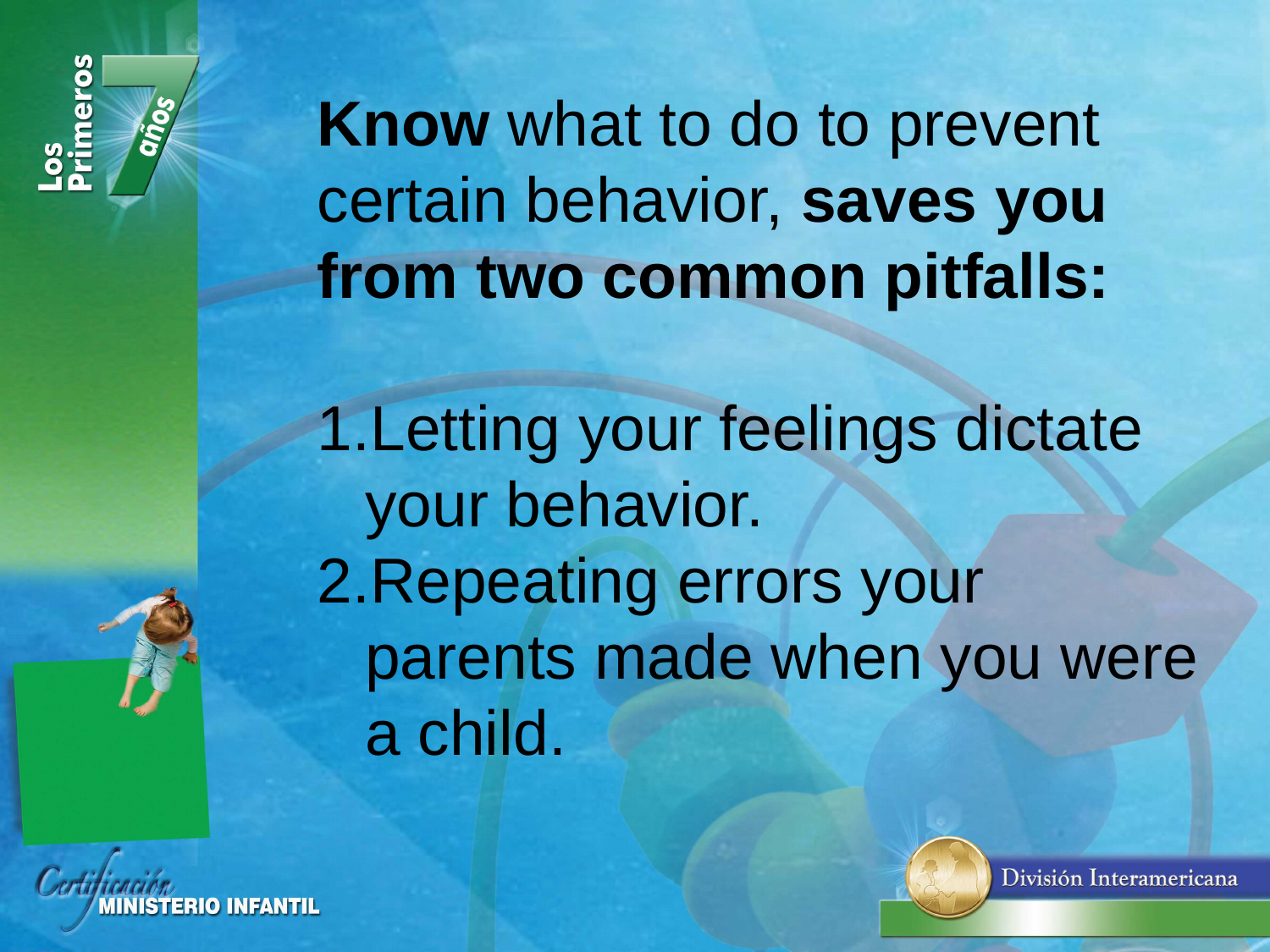

Know what to do to prevent certain behavior, saves you from two common pitfalls:

Letting your feelings dictate your behavior.
Repeating errors your parents made when you were a child.